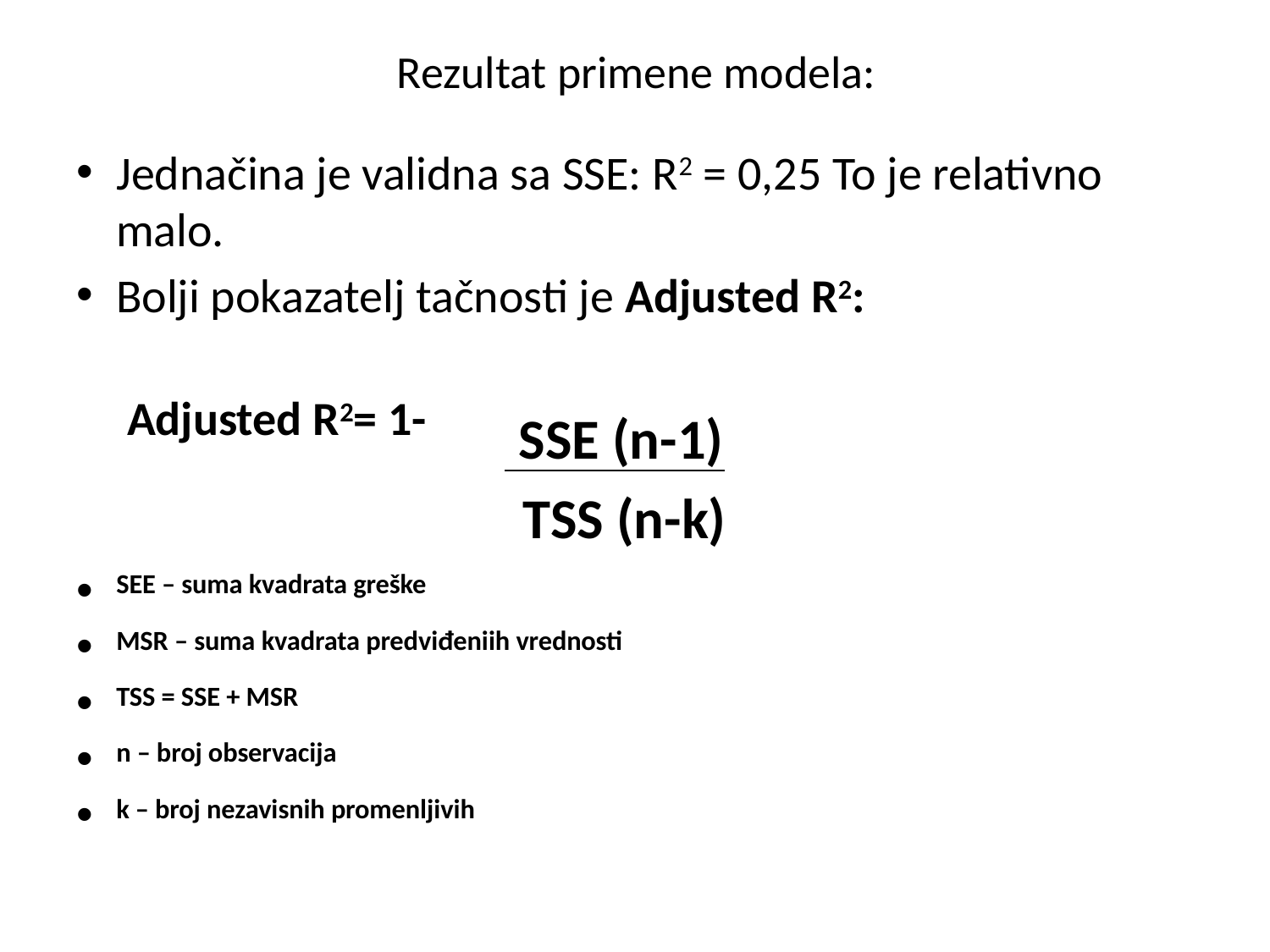

# Rezultat primene modela:
Jednačina je validna sa SSE: R2 = 0,25 To je relativno malo.
Bolji pokazatelj tačnosti je Adjusted R2:

	 Adjusted R2= 1-

SEE – suma kvadrata greške
MSR – suma kvadrata predviđeniih vrednosti
TSS = SSE + MSR
n – broj observacija
k – broj nezavisnih promenljivih
SSE (n-1)
TSS (n-k)